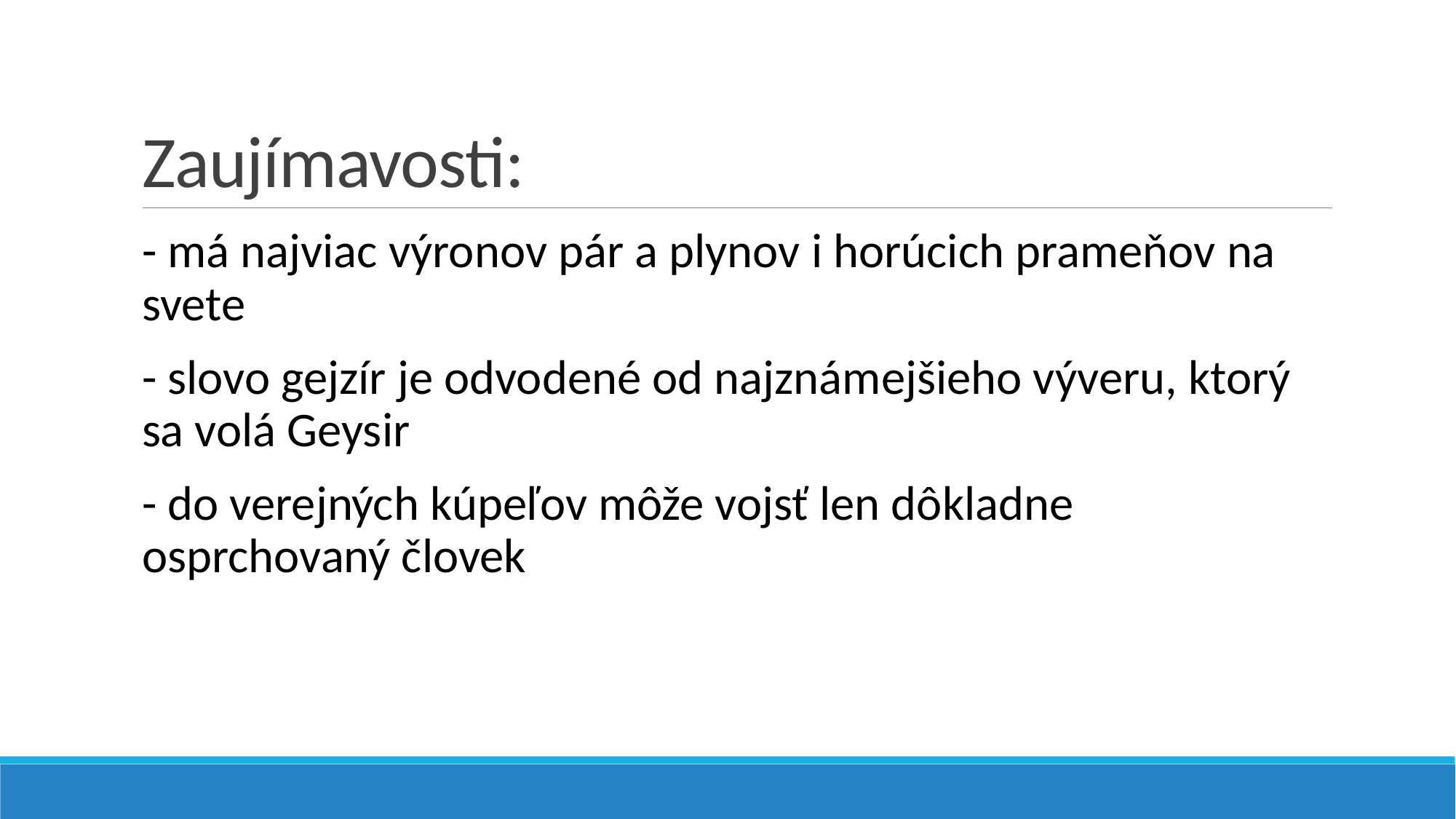

# Zaujímavosti:
- má najviac výronov pár a plynov i horúcich prameňov na svete
- slovo gejzír je odvodené od najznámejšieho výveru, ktorý sa volá Geysir
- do verejných kúpeľov môže vojsť len dôkladne osprchovaný človek